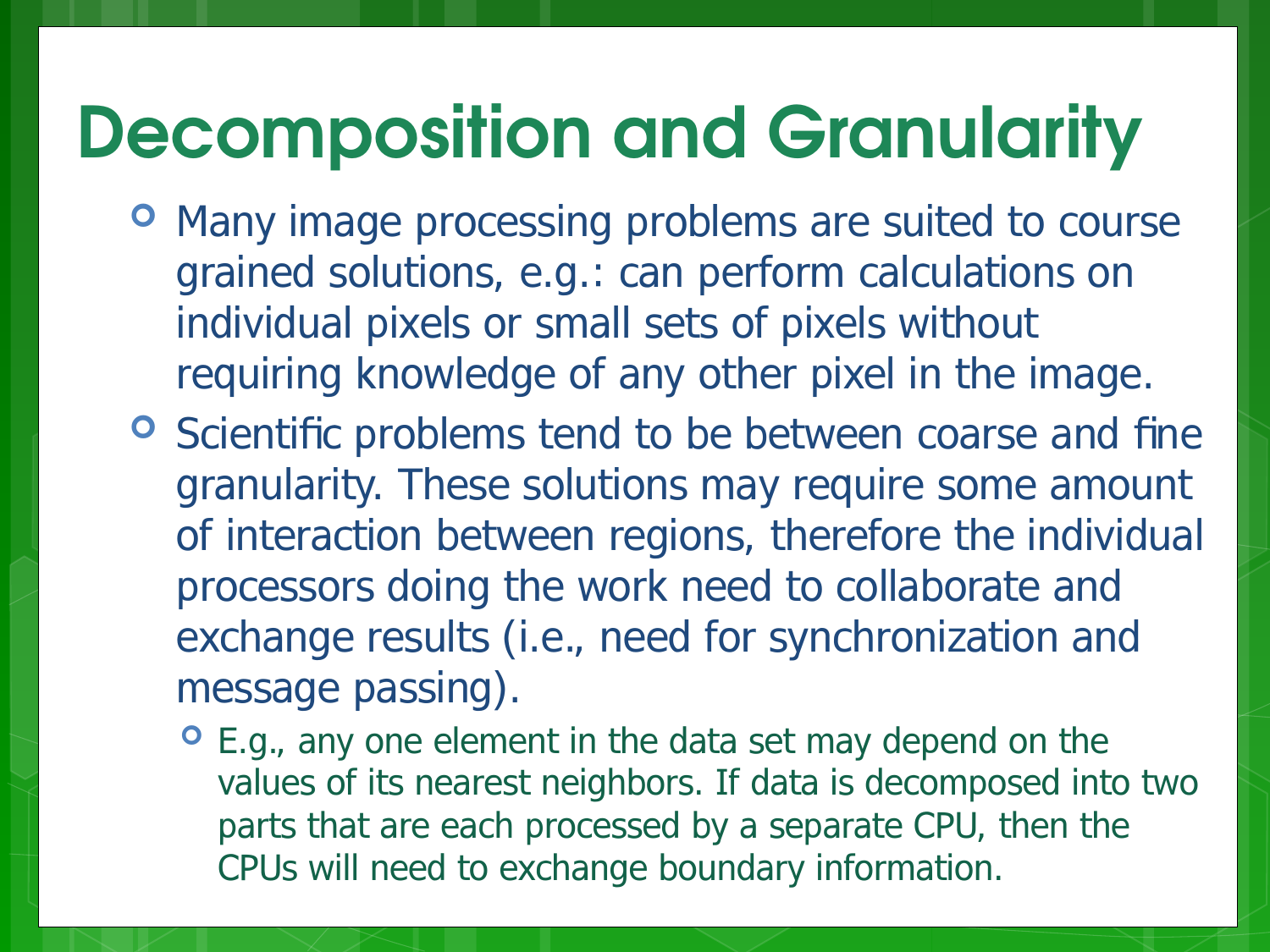

# Decomposition and Granularity
Many image processing problems are suited to course grained solutions, e.g.: can perform calculations on individual pixels or small sets of pixels without requiring knowledge of any other pixel in the image.
Scientific problems tend to be between coarse and fine granularity. These solutions may require some amount of interaction between regions, therefore the individual processors doing the work need to collaborate and exchange results (i.e., need for synchronization and message passing).
E.g., any one element in the data set may depend on the values of its nearest neighbors. If data is decomposed into two parts that are each processed by a separate CPU, then the CPUs will need to exchange boundary information.